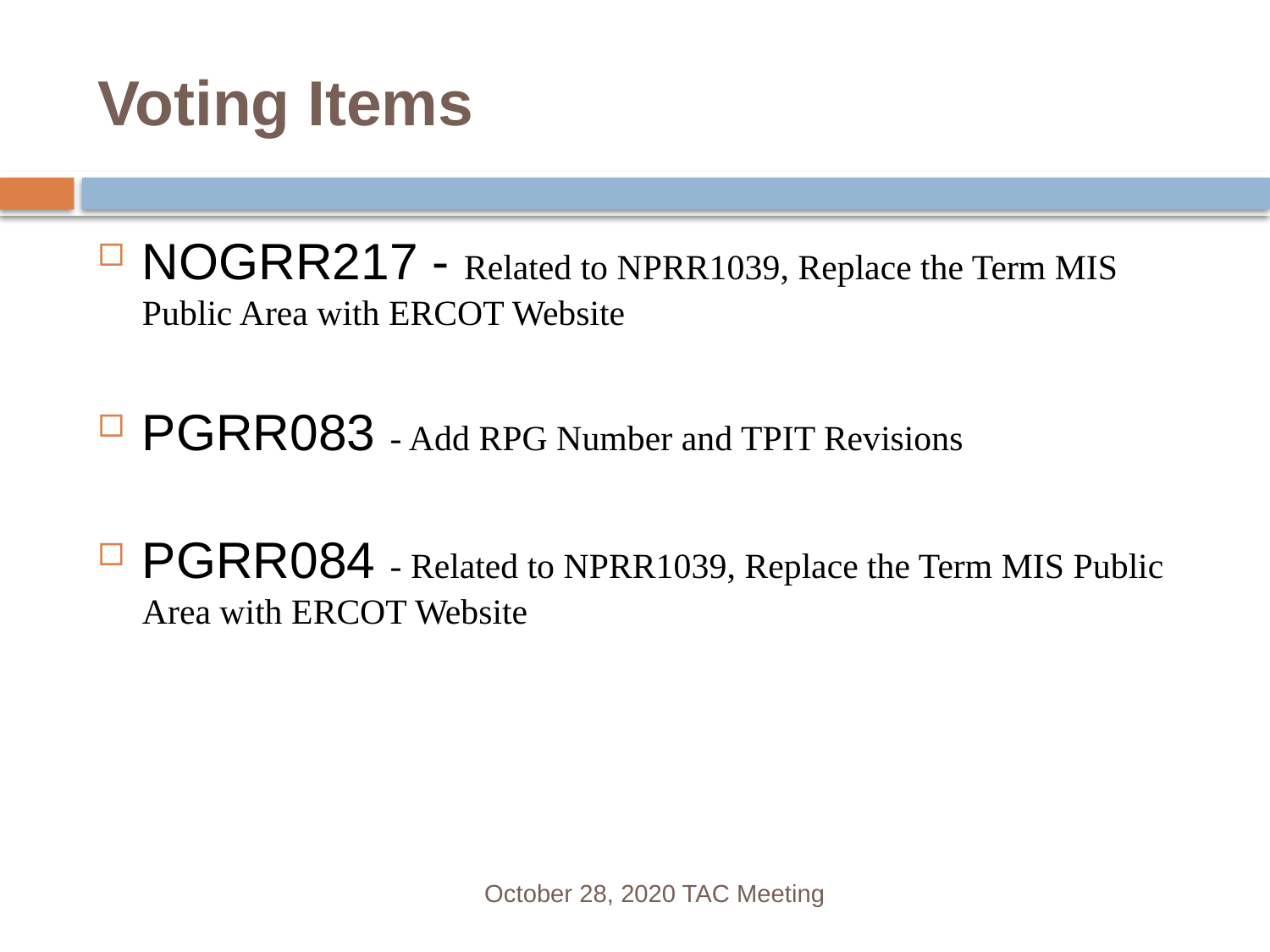

# Voting Items
NOGRR217 - Related to NPRR1039, Replace the Term MIS Public Area with ERCOT Website

PGRR083 - Add RPG Number and TPIT Revisions

PGRR084 - Related to NPRR1039, Replace the Term MIS Public Area with ERCOT Website

October 28, 2020 TAC Meeting